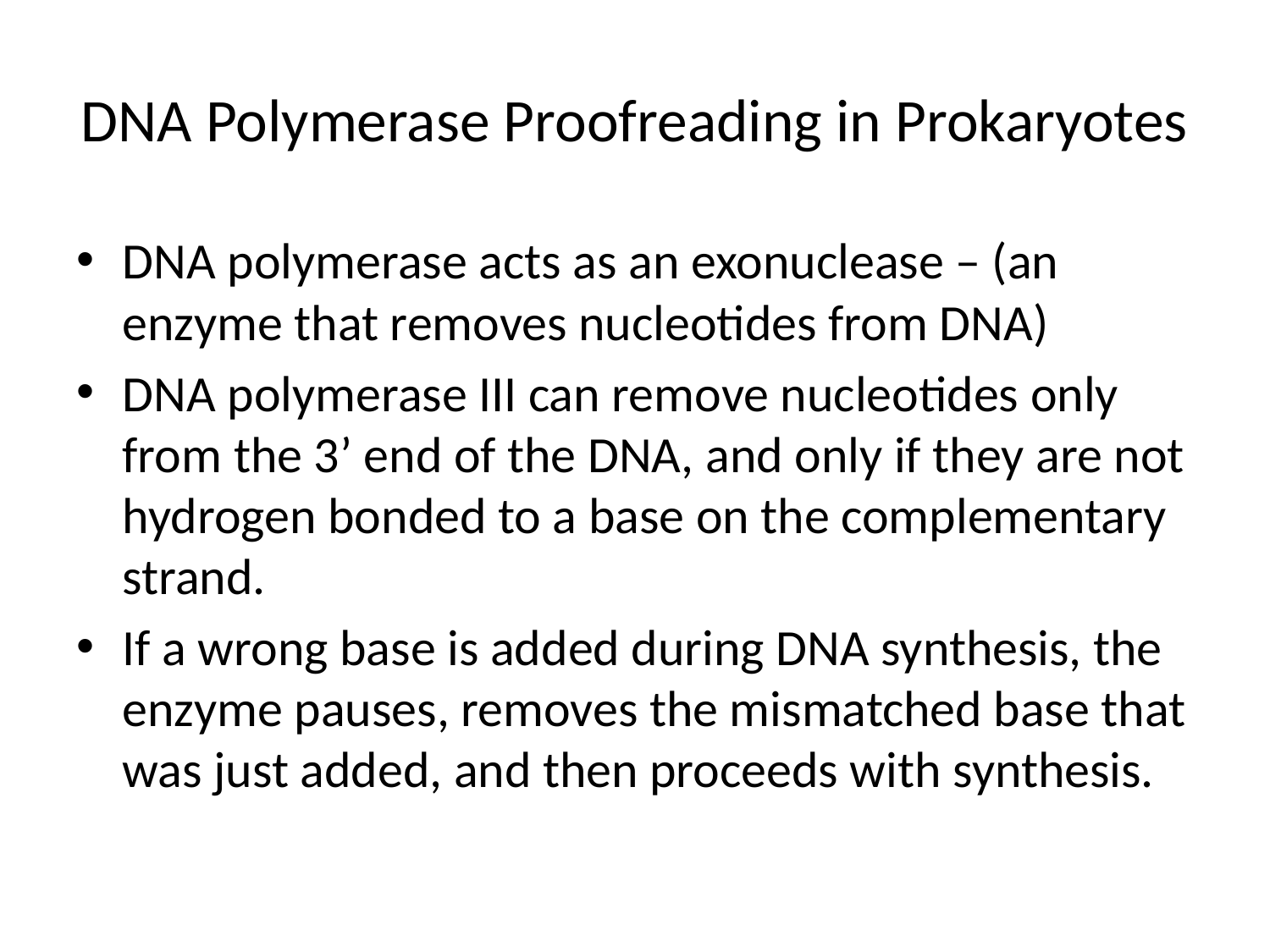

# DNA Polymerase Proofreading in Prokaryotes
DNA polymerase acts as an exonuclease – (an enzyme that removes nucleotides from DNA)
DNA polymerase III can remove nucleotides only from the 3’ end of the DNA, and only if they are not hydrogen bonded to a base on the complementary strand.
If a wrong base is added during DNA synthesis, the enzyme pauses, removes the mismatched base that was just added, and then proceeds with synthesis.